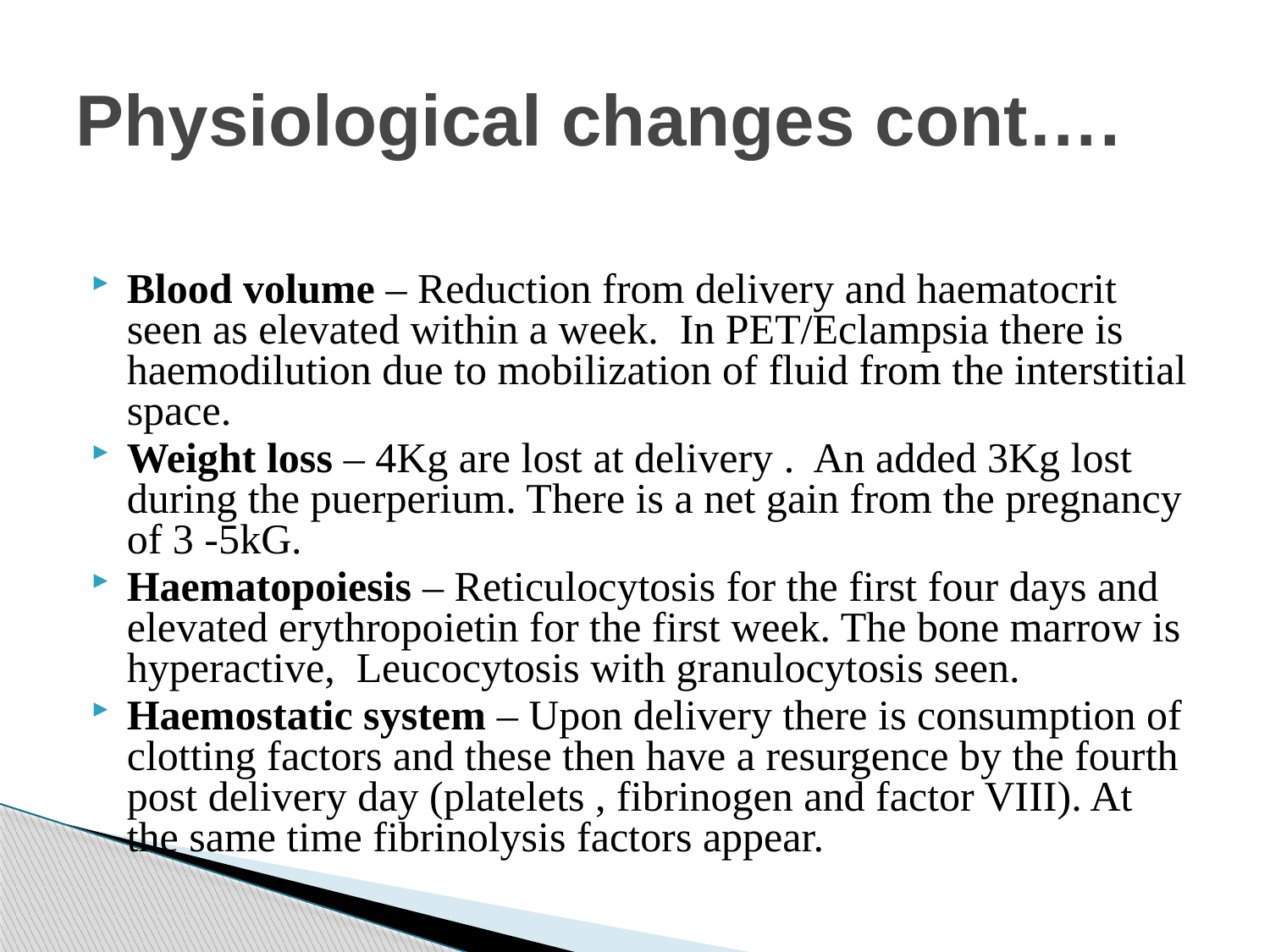

# Physiological changes cont….
Blood volume – Reduction from delivery and haematocrit seen as elevated within a week.  In PET/Eclampsia there is haemodilution due to mobilization of fluid from the interstitial space.
Weight loss – 4Kg are lost at delivery .  An added 3Kg lost during the puerperium. There is a net gain from the pregnancy of 3 -5kG.
Haematopoiesis – Reticulocytosis for the first four days and elevated erythropoietin for the first week. The bone marrow is hyperactive,  Leucocytosis with granulocytosis seen.
Haemostatic system – Upon delivery there is consumption of clotting factors and these then have a resurgence by the fourth post delivery day (platelets , fibrinogen and factor VIII). At the same time fibrinolysis factors appear.